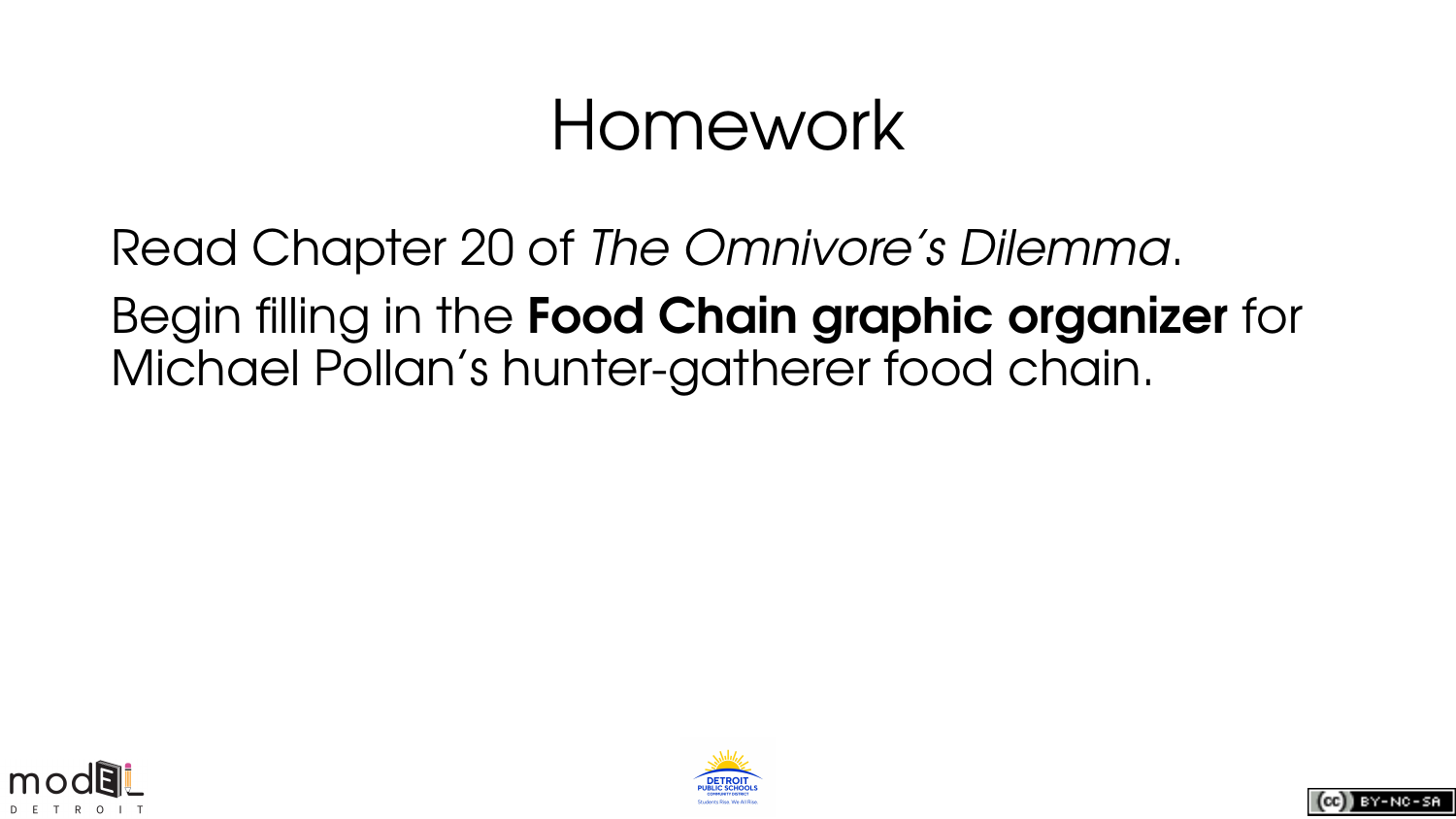

# Homework
Read Chapter 20 of The Omnivore’s Dilemma.
Begin filling in the Food Chain graphic organizer for Michael Pollan’s hunter-gatherer food chain.